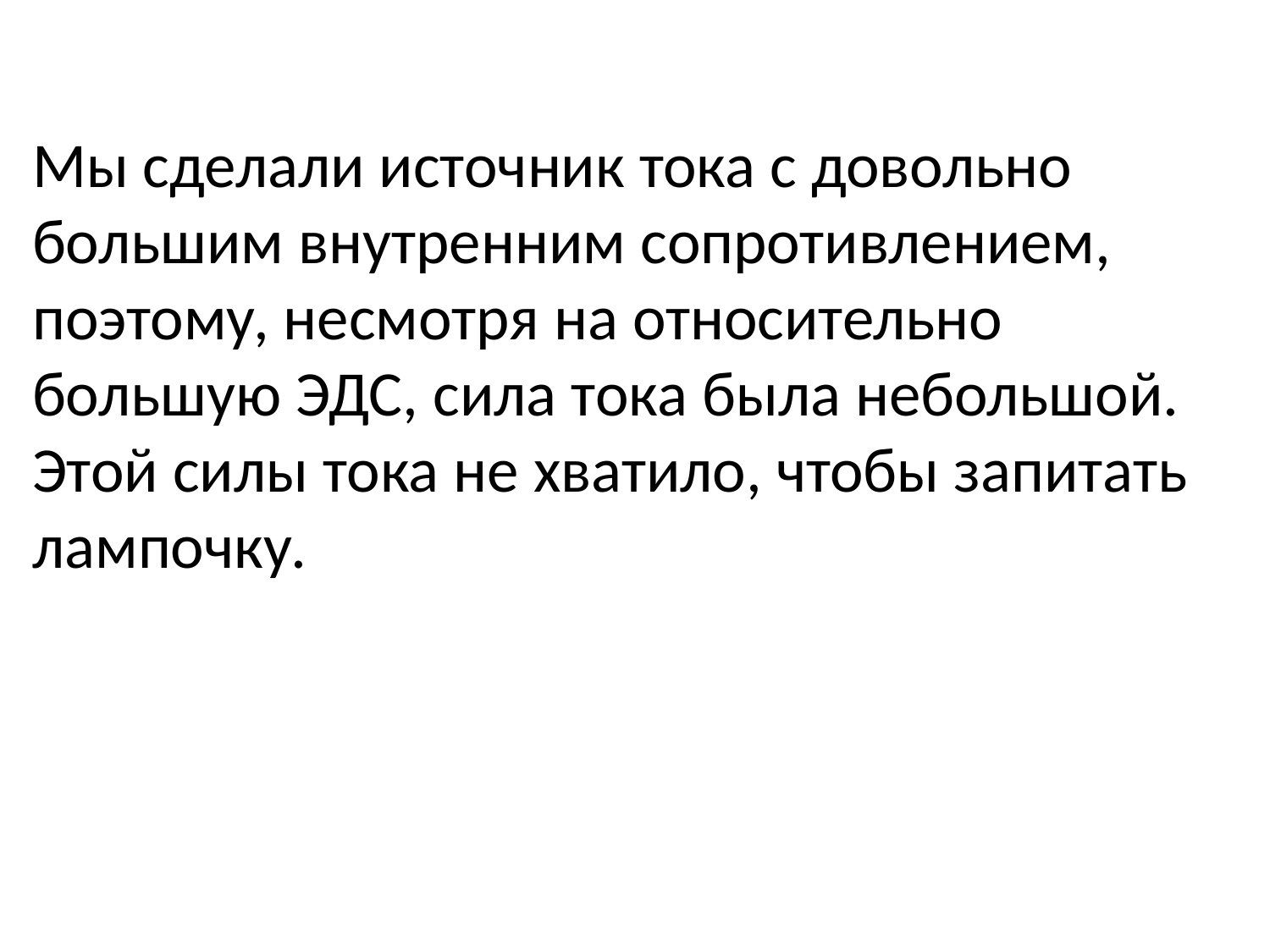

Мы сделали источник тока с довольно большим внутренним сопротивлением, поэтому, несмотря на относительно большую ЭДС, сила тока была небольшой. Этой силы тока не хватило, чтобы запитать лампочку.